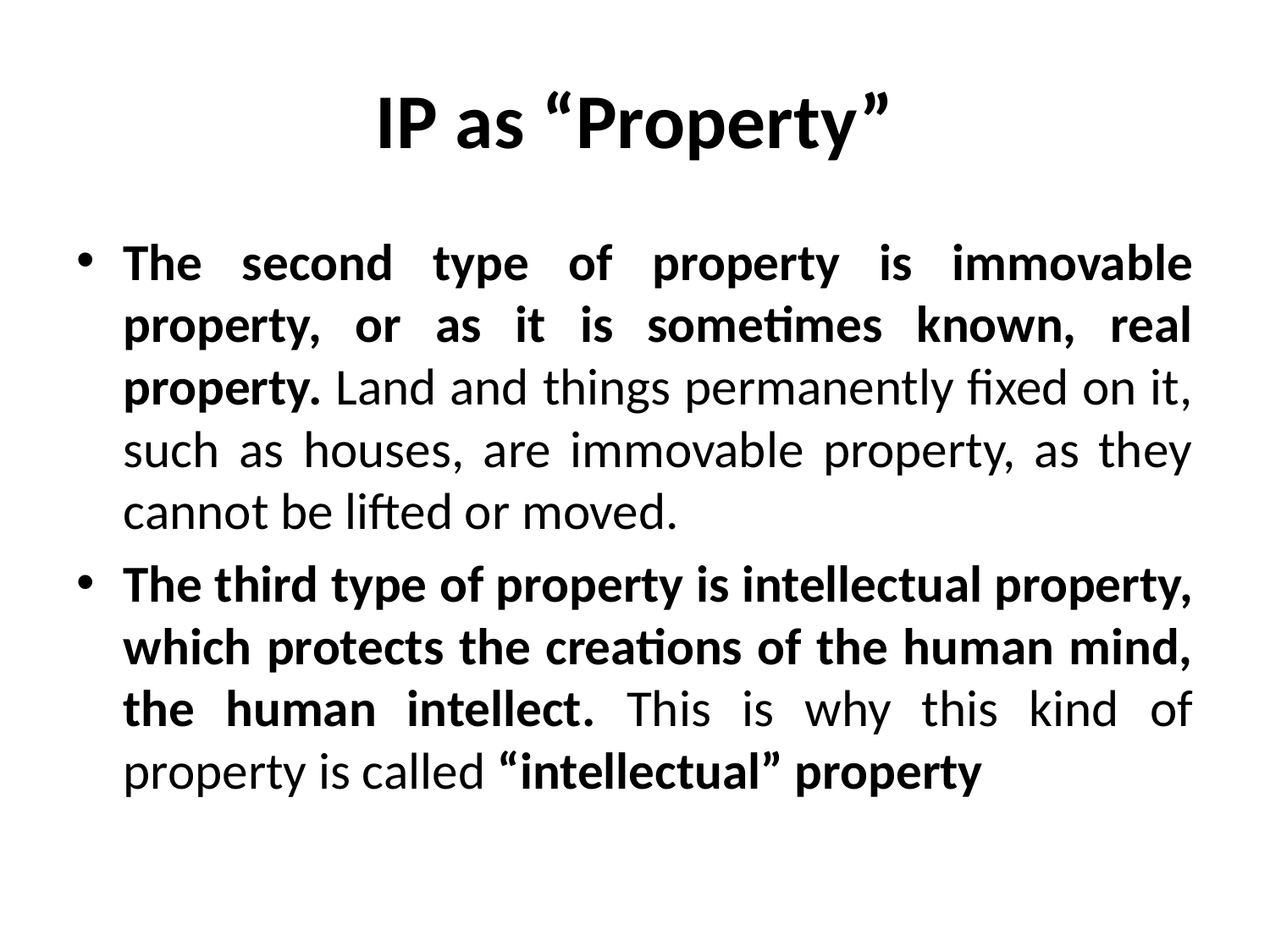

# IP as “Property”
The second type of property is immovable property, or as it is sometimes known, real property. Land and things permanently fixed on it, such as houses, are immovable property, as they cannot be lifted or moved.
The third type of property is intellectual property, which protects the creations of the human mind, the human intellect. This is why this kind of property is called “intellectual” property